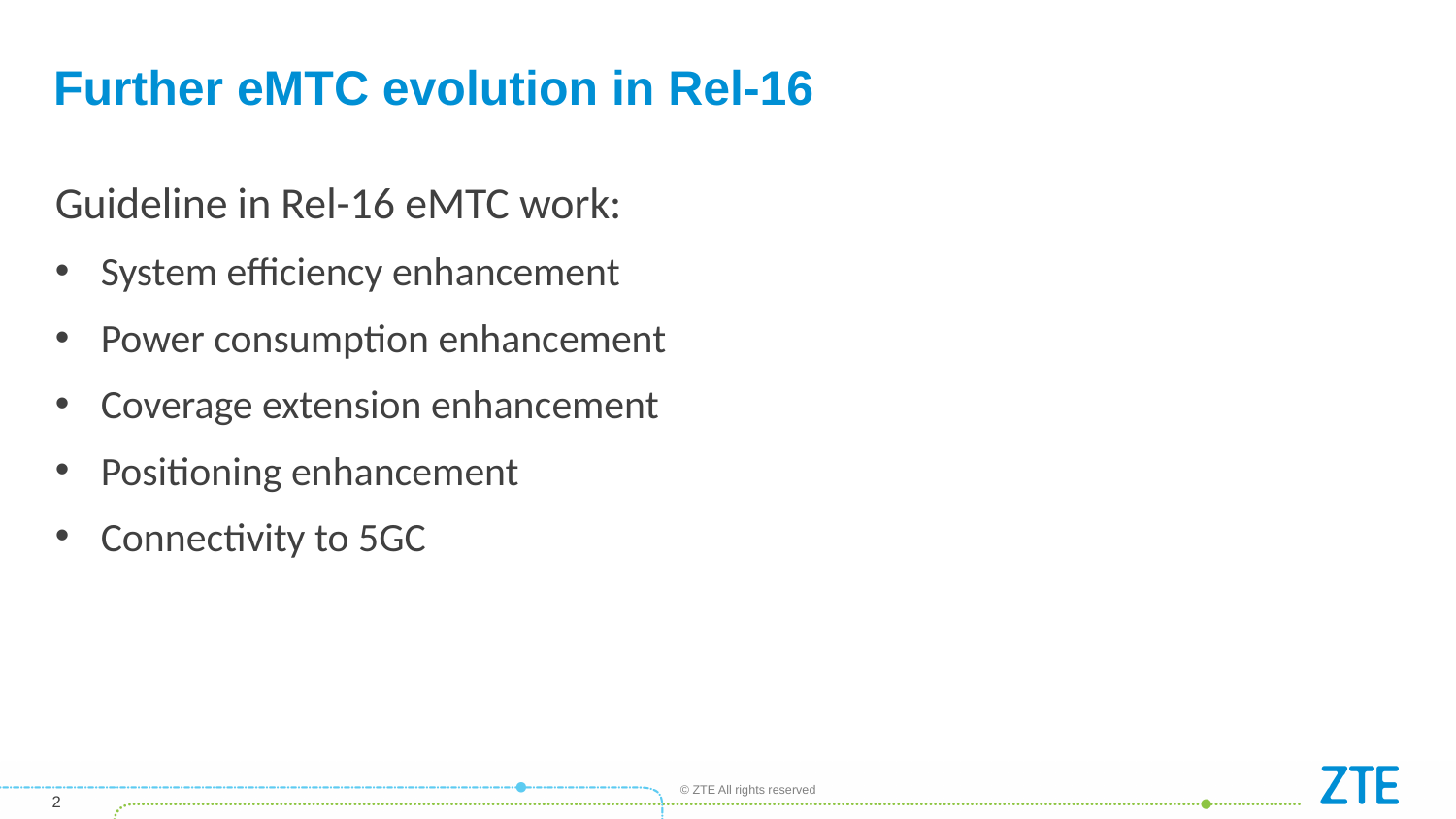

# Further eMTC evolution in Rel-16
Guideline in Rel-16 eMTC work:
System efficiency enhancement
Power consumption enhancement
Coverage extension enhancement
Positioning enhancement
Connectivity to 5GC